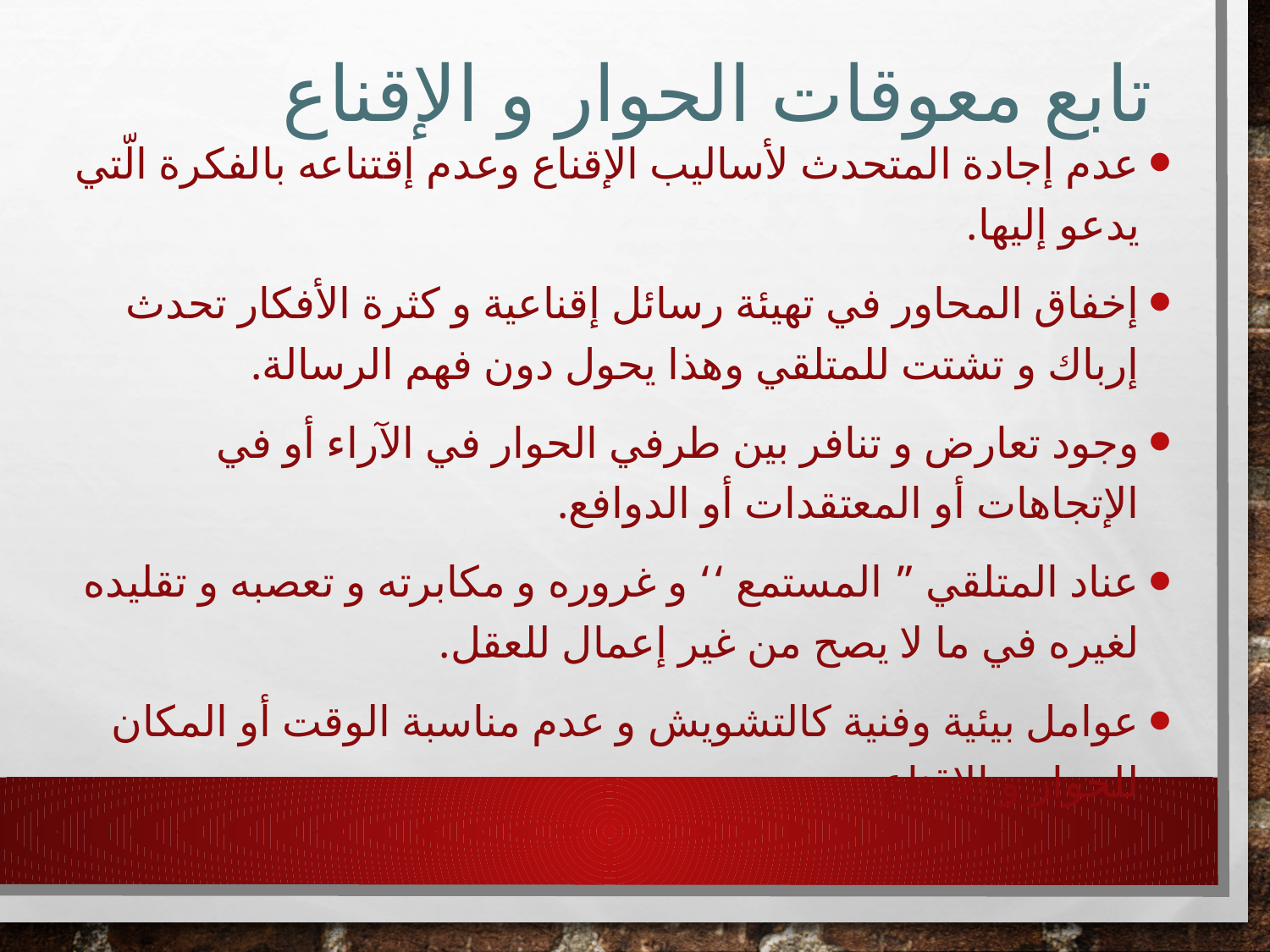

# تابع معوقات الحوار و الإقناع
عدم إجادة المتحدث لأساليب الإقناع وعدم إقتناعه بالفكرة الّتي يدعو إليها.
إخفاق المحاور في تهيئة رسائل إقناعية و كثرة الأفكار تحدث إرباك و تشتت للمتلقي وهذا يحول دون فهم الرسالة.
وجود تعارض و تنافر بين طرفي الحوار في الآراء أو في الإتجاهات أو المعتقدات أو الدوافع.
عناد المتلقي ” المستمع ‘‘ و غروره و مكابرته و تعصبه و تقليده لغيره في ما لا يصح من غير إعمال للعقل.
عوامل بيئية وفنية كالتشويش و عدم مناسبة الوقت أو المكان للحوار و الإقناع.